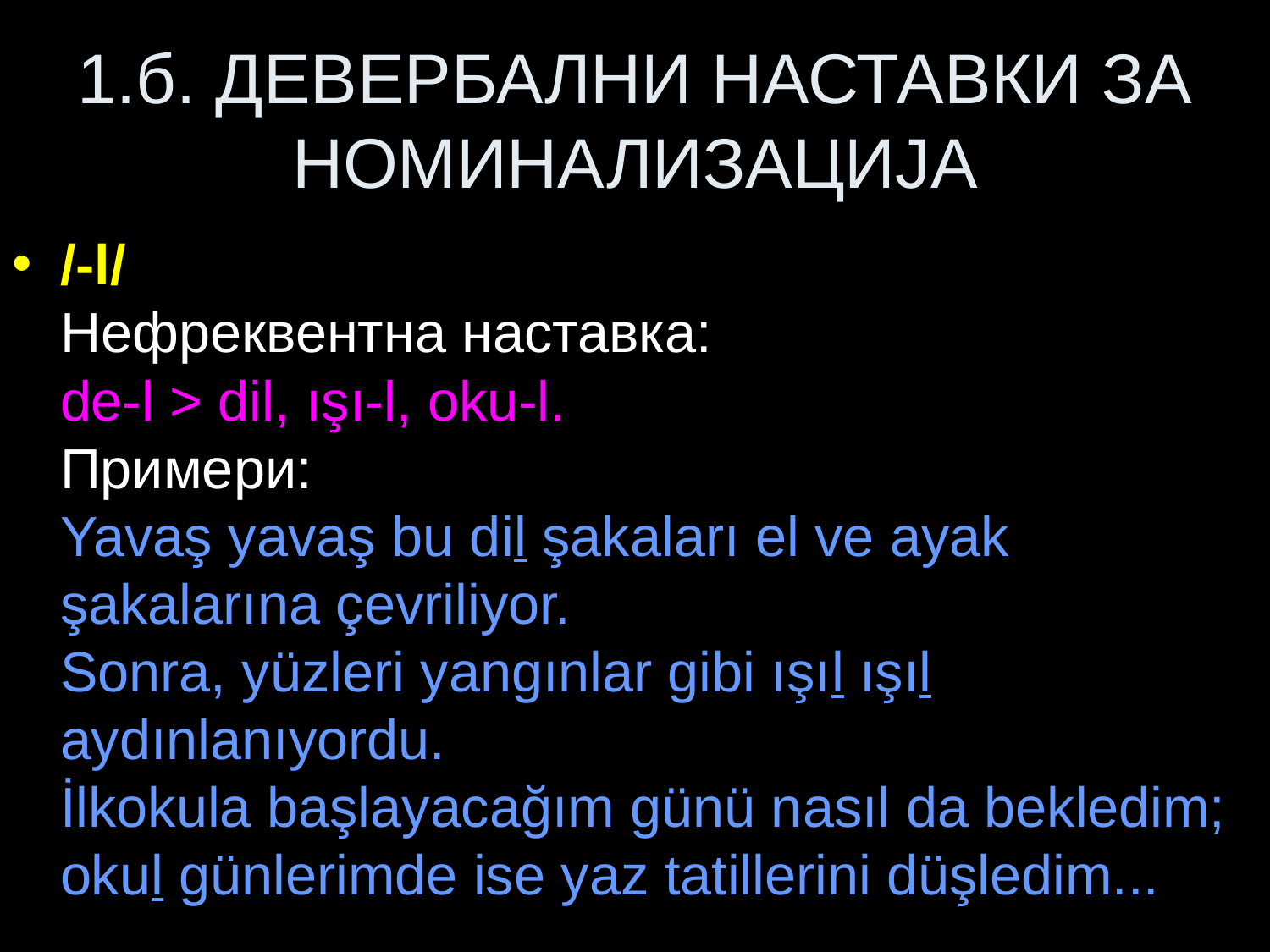

# 1.б. ДЕВЕРБАЛНИ НАСТАВКИ ЗА НОМИНАЛИЗАЦИЈА
/-l/
Нефреквентна наставка:
de-l > dil, ışı-l, oku-l.
Примери:
Yavaş yavaş bu dil şakaları el ve ayak şakalarına çevriliyor.
Sonra, yüzleri yangınlar gibi ışıl ışıl aydınlanıyordu.
İlkokula başlayacağım günü nasıl da bekledim; okul günlerimde ise yaz tatillerini düşledim...